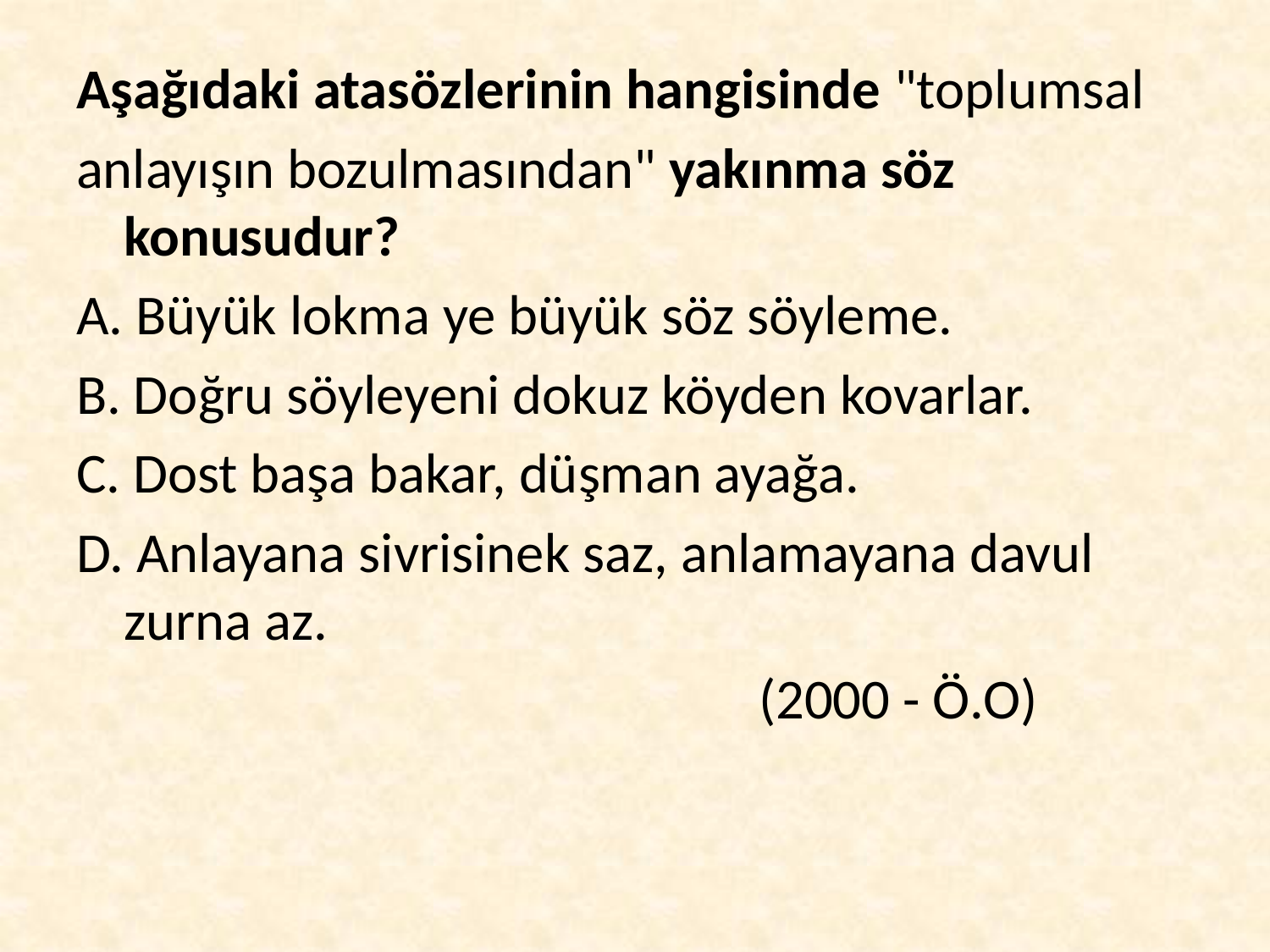

Aşağıdaki atasözlerinin hangisinde "toplumsal
anlayışın bozulmasından" yakınma söz konusudur?
A. Büyük lokma ye büyük söz söyleme.
B. Doğru söyleyeni dokuz köyden kovarlar.
C. Dost başa bakar, düşman ayağa.
D. Anlayana sivrisinek saz, anlamayana davul zurna az.
						(2000 - Ö.O)